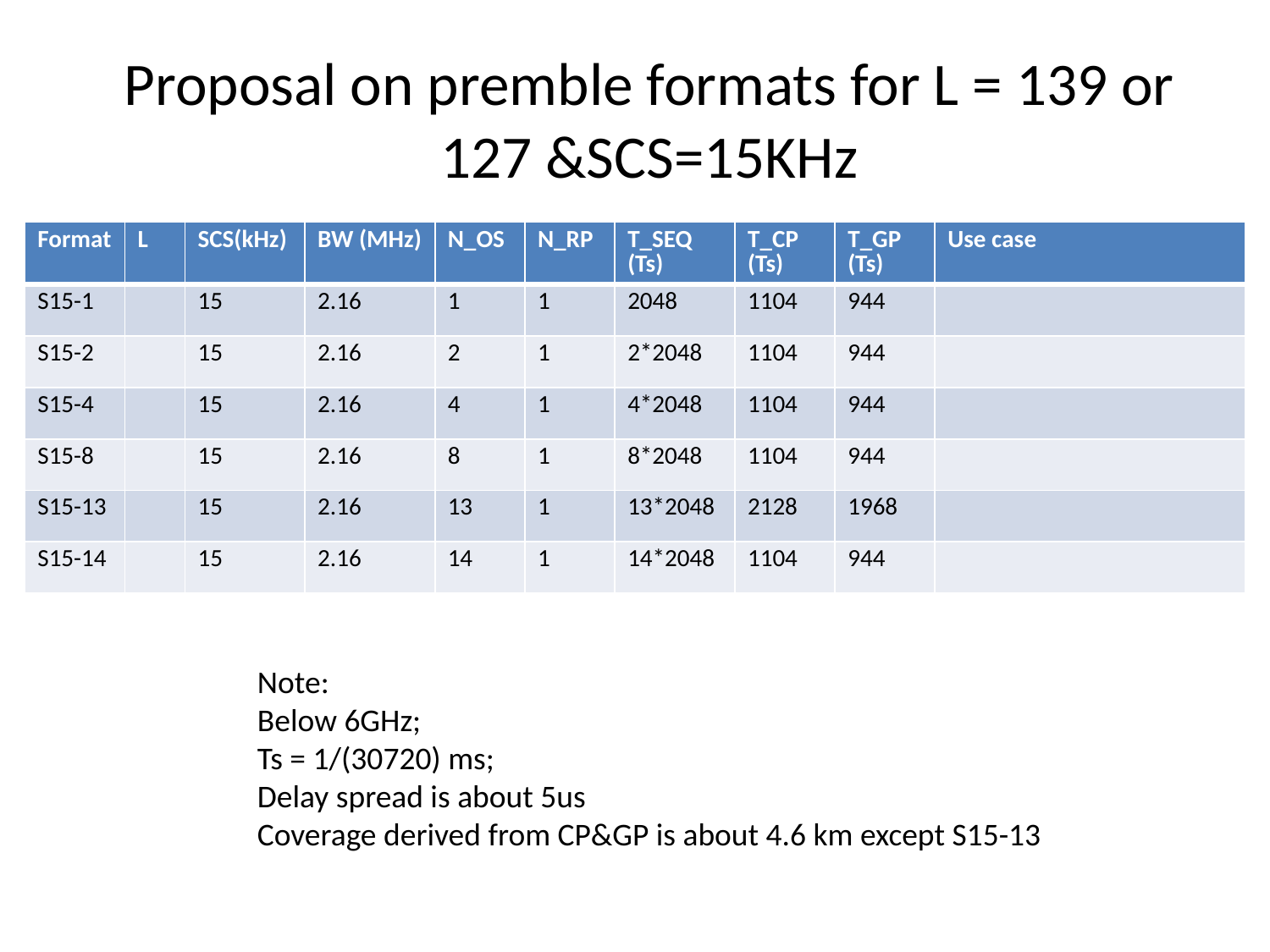

# Proposal on premble formats for L = 139 or 127 &SCS=15KHz
| Format | L | SCS(kHz) | BW (MHz) | N\_OS | N\_RP | T\_SEQ (Ts) | T\_CP (Ts) | T\_GP (Ts) | Use case |
| --- | --- | --- | --- | --- | --- | --- | --- | --- | --- |
| S15-1 |  | 15 | 2.16 | 1 | 1 | 2048 | 1104 | 944 |  |
| S15-2 |  | 15 | 2.16 | 2 | 1 | 2\*2048 | 1104 | 944 |  |
| S15-4 |  | 15 | 2.16 | 4 | 1 | 4\*2048 | 1104 | 944 |  |
| S15-8 |  | 15 | 2.16 | 8 | 1 | 8\*2048 | 1104 | 944 |  |
| S15-13 |  | 15 | 2.16 | 13 | 1 | 13\*2048 | 2128 | 1968 |  |
| S15-14 |  | 15 | 2.16 | 14 | 1 | 14\*2048 | 1104 | 944 |  |
Note:
Below 6GHz;
Ts = 1/(30720) ms;
Delay spread is about 5us
Coverage derived from CP&GP is about 4.6 km except S15-13